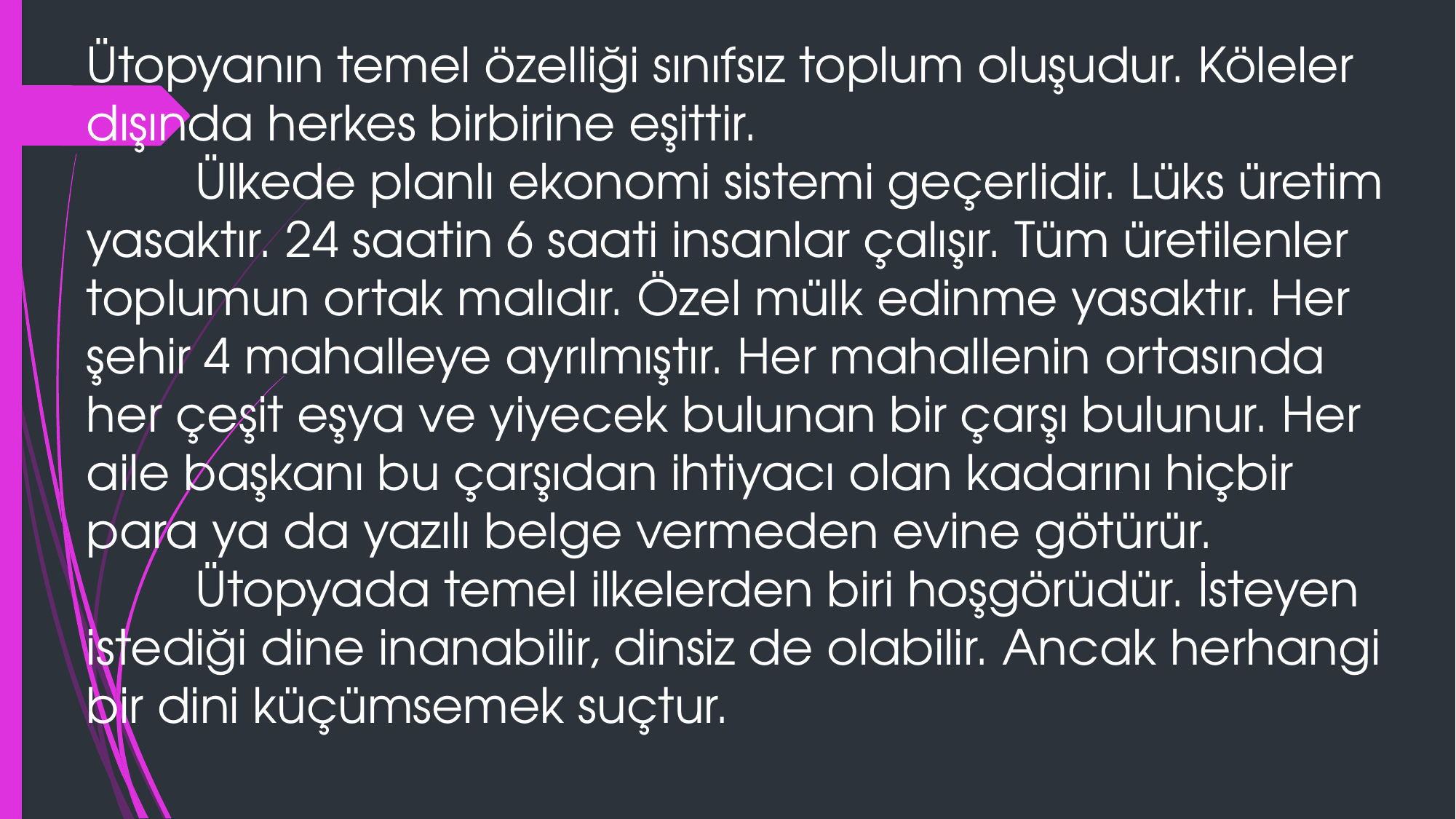

Ütopyanın temel özelliği sınıfsız toplum oluşudur. Köleler dışında herkes birbirine eşittir.
	Ülkede planlı ekonomi sistemi geçerlidir. Lüks üretim yasaktır. 24 saatin 6 saati insanlar çalışır. Tüm üretilenler toplumun ortak malıdır. Özel mülk edinme yasaktır. Her şehir 4 mahalleye ayrılmıştır. Her mahallenin ortasında her çeşit eşya ve yiyecek bulunan bir çarşı bulunur. Her aile başkanı bu çarşıdan ihtiyacı olan kadarını hiçbir para ya da yazılı belge vermeden evine götürür.
	Ütopyada temel ilkelerden biri hoşgörüdür. İsteyen istediği dine inanabilir, dinsiz de olabilir. Ancak herhangi bir dini küçümsemek suçtur.